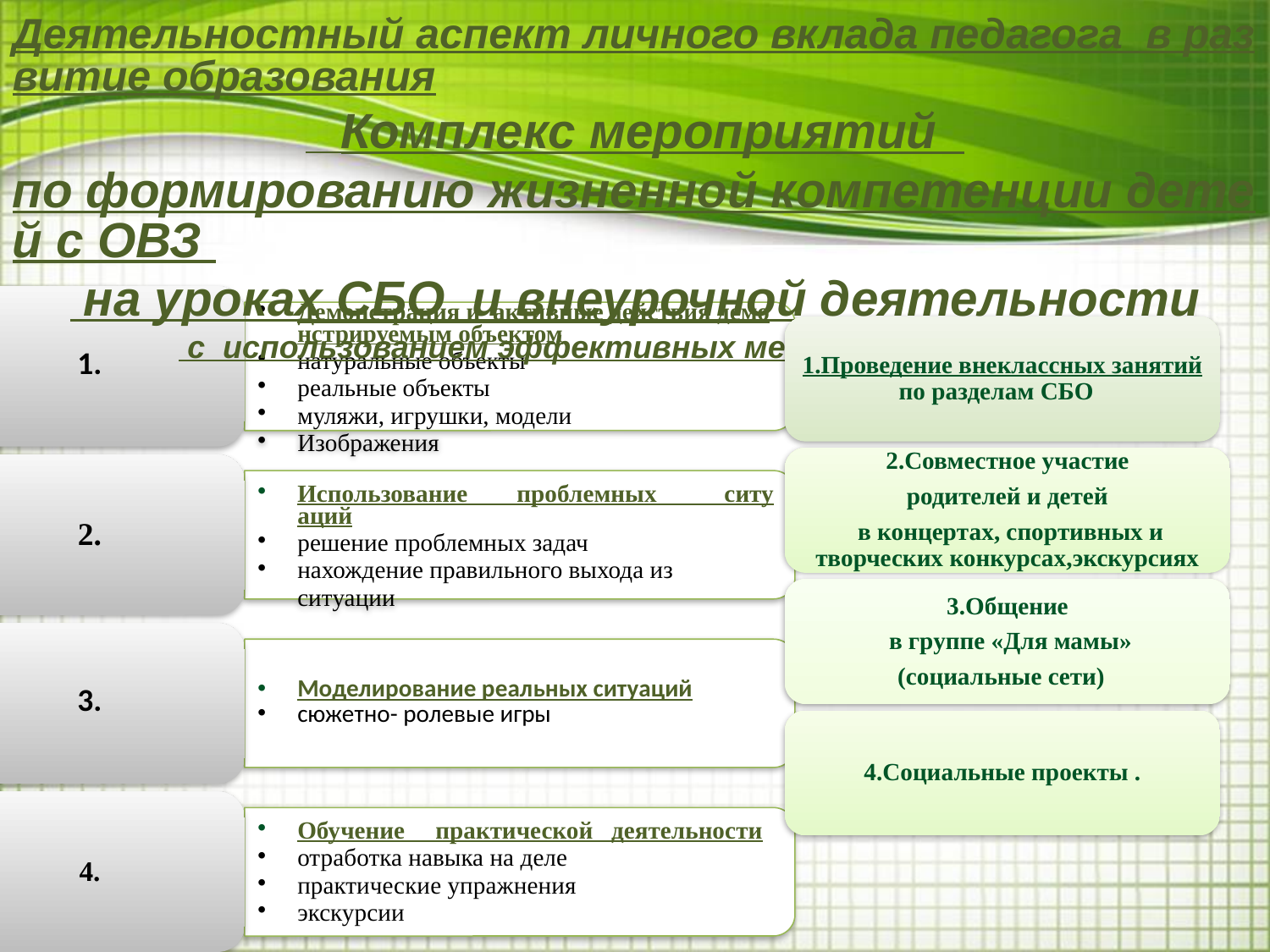

# Деятельностный аспект личного вклада педагога  в развитие образования Комплекс мероприятий по формированию жизненной компетенции детей с ОВЗ на уроках СБО  и внеурочной деятельности с  использованием эффективных методов  и приёмов
2.
3.
Моделирование реальных ситуаций
1.
натуральные объекты
реальные объекты
муляжи, игрушки, модели
Изображения
решение проблемных задач
нахождение правильного выхода из ситуации
4.
сюжетно- ролевые игры
Обучение     практической   деятельности
отработка навыка на деле
практические упражнения
экскурсии
1.Проведение внеклассных занятий по разделам СБО
2.Совместное участие
 родителей и детей
 в концертах, спортивных и творческих конкурсах,экскурсиях
3.Общение
 в группе «Для мамы»
(социальные сети)
4.Социальные проекты .